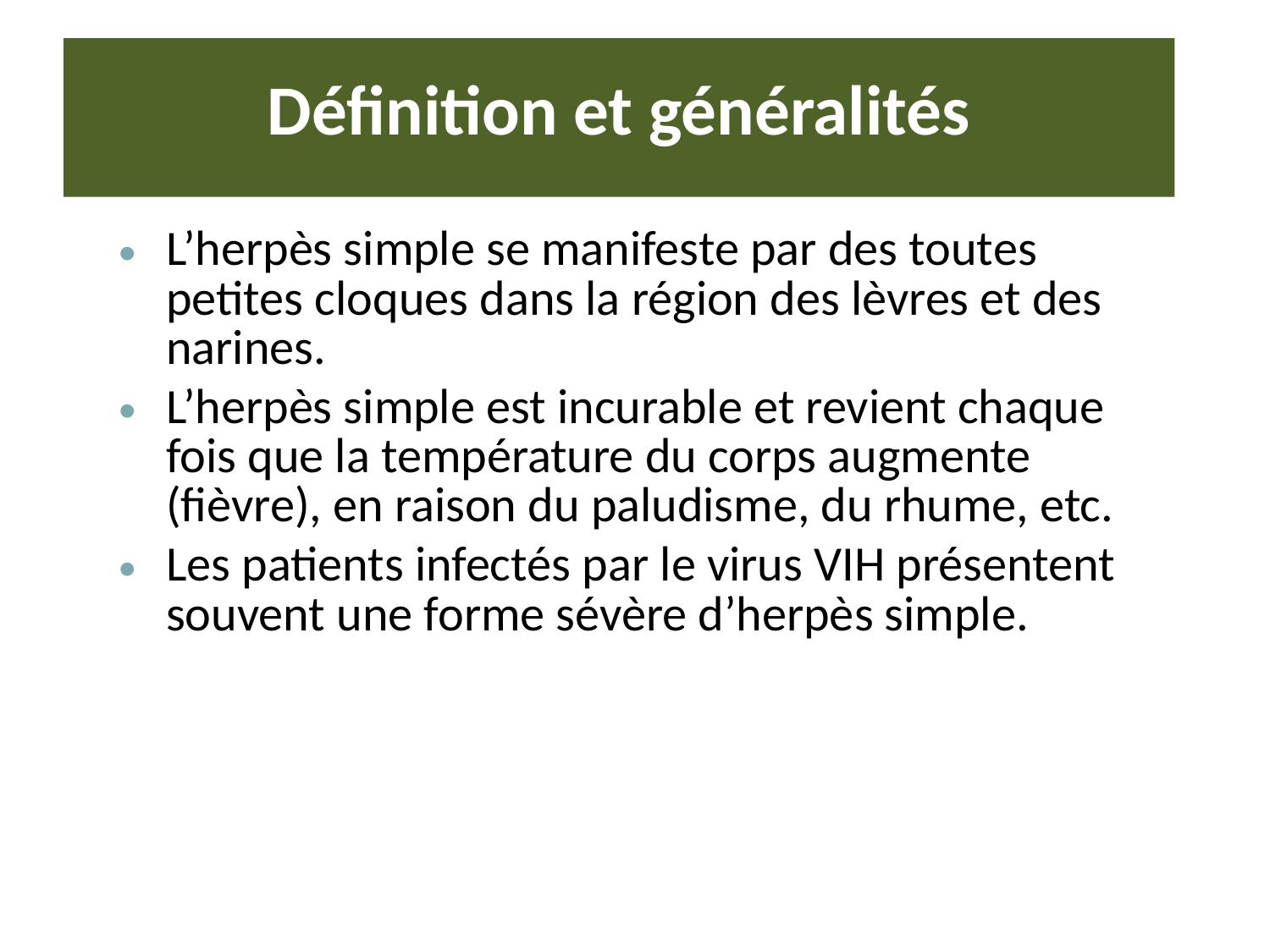

# Définition et généralités
L’herpès simple se manifeste par des toutes petites cloques dans la région des lèvres et des narines.
L’herpès simple est incurable et revient chaque fois que la température du corps augmente (fièvre), en raison du paludisme, du rhume, etc.
Les patients infectés par le virus VIH présentent souvent une forme sévère d’herpès simple.